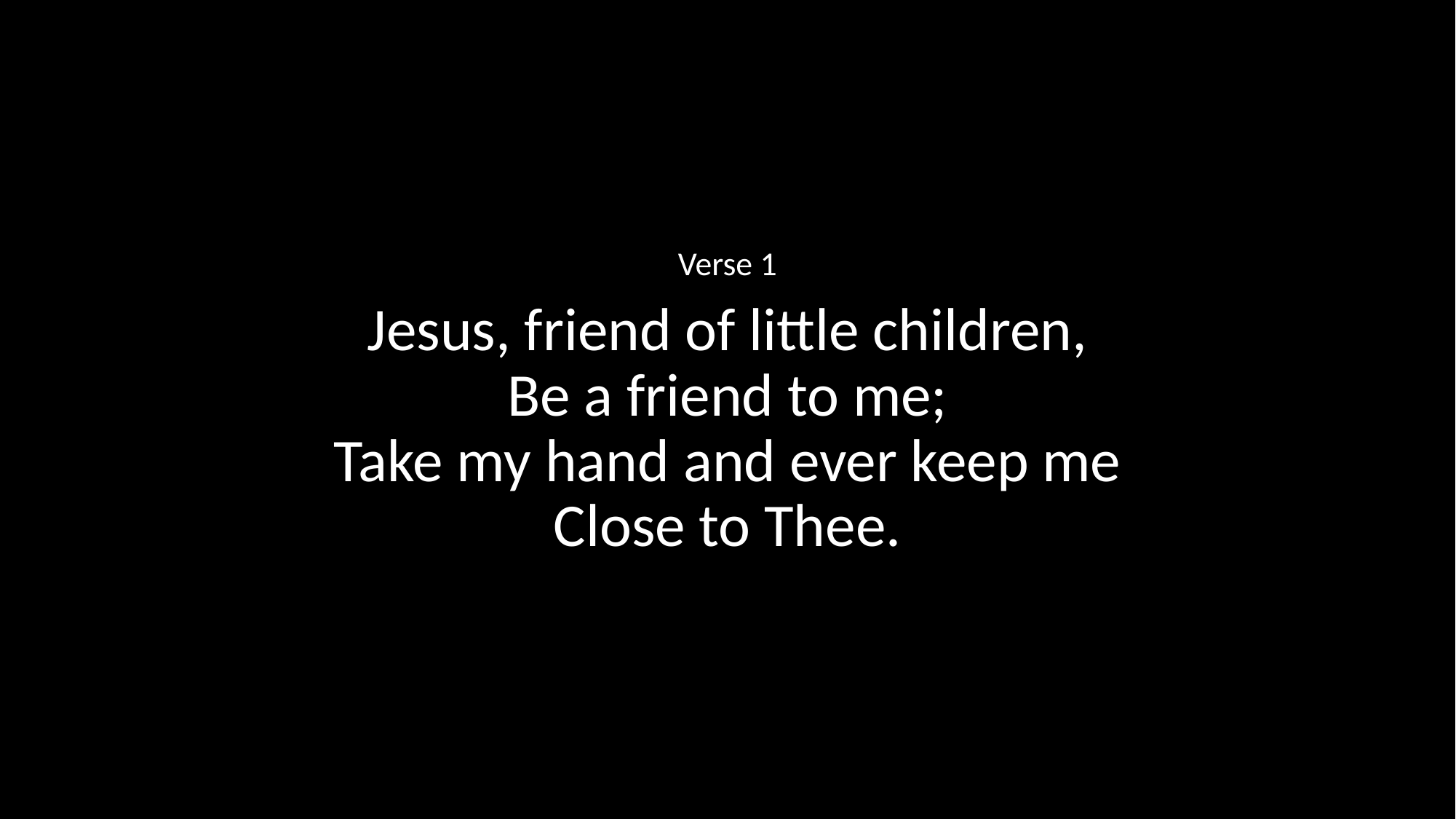

Verse 1
Jesus, friend of little children,
Be a friend to me;
Take my hand and ever keep me
Close to Thee.